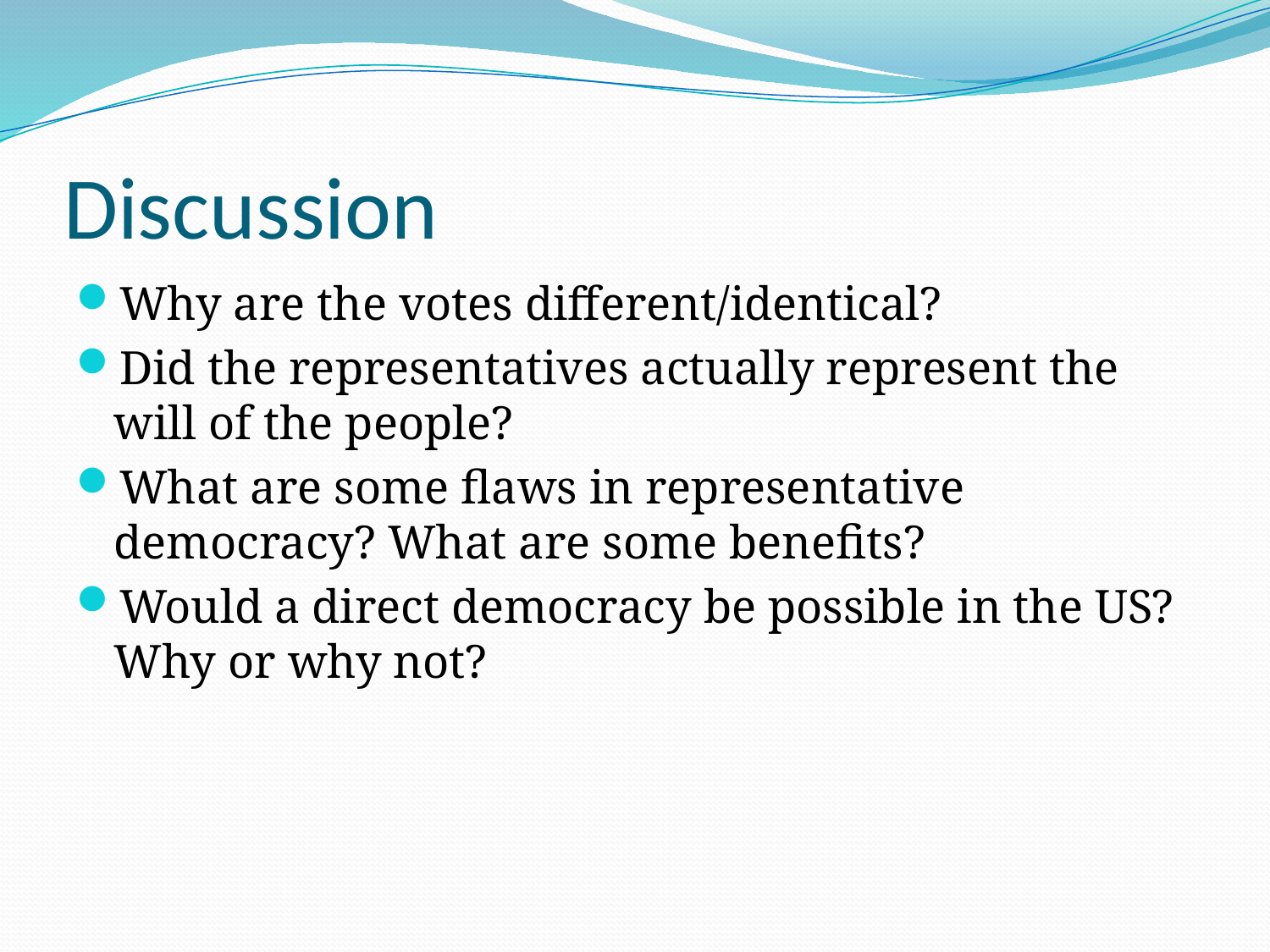

# Discussion
Why are the votes different/identical?
Did the representatives actually represent the will of the people?
What are some flaws in representative democracy? What are some benefits?
Would a direct democracy be possible in the US? Why or why not?